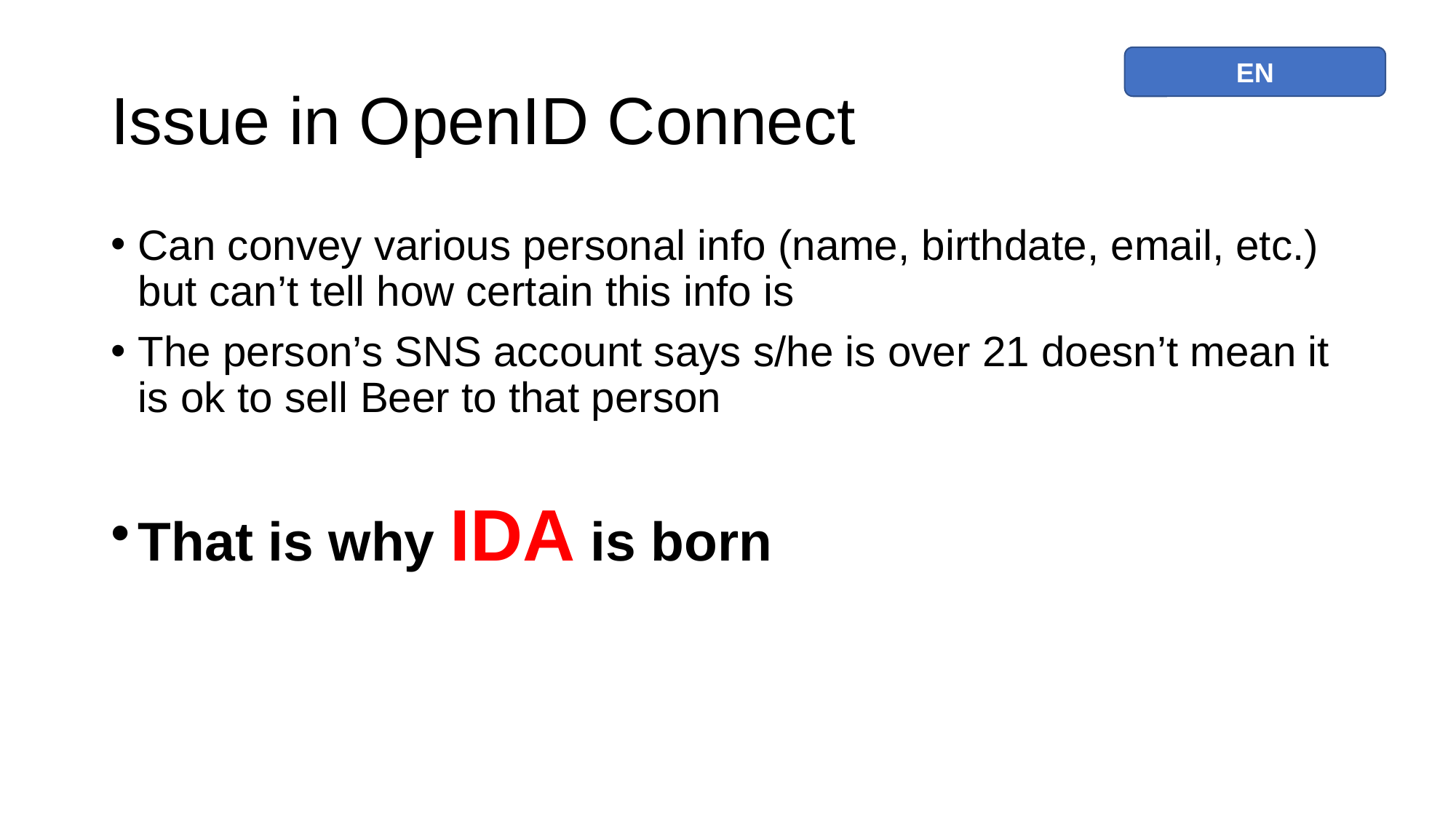

# Issue in OpenID Connect
EN
Can convey various personal info (name, birthdate, email, etc.) but can’t tell how certain this info is
The person’s SNS account says s/he is over 21 doesn’t mean it is ok to sell Beer to that person

That is why IDA is born